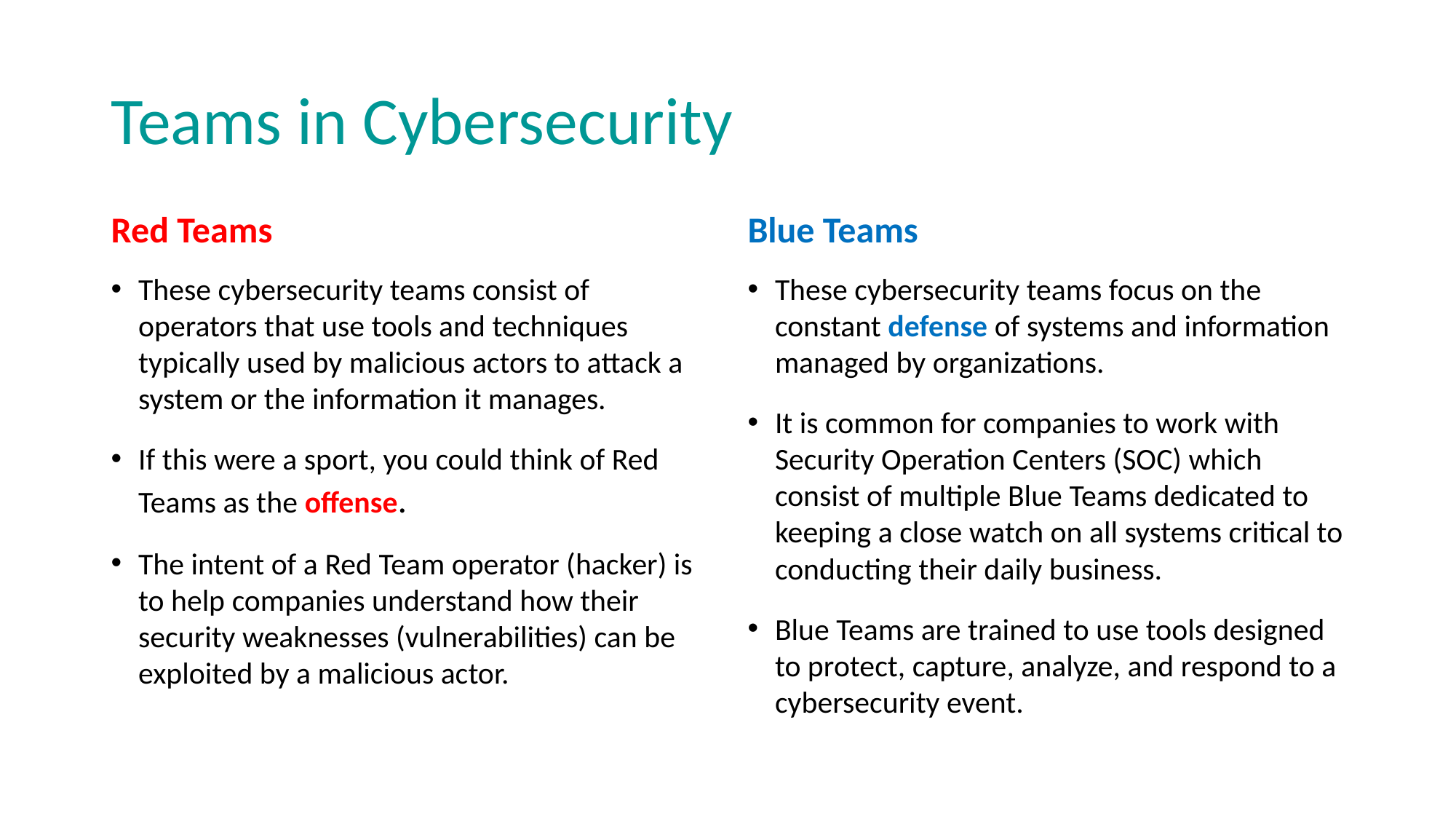

# Teams in Cybersecurity
Red Teams
Blue Teams
These cybersecurity teams consist of operators that use tools and techniques typically used by malicious actors to attack a system or the information it manages.
If this were a sport, you could think of Red Teams as the offense.
The intent of a Red Team operator (hacker) is to help companies understand how their security weaknesses (vulnerabilities) can be exploited by a malicious actor.
These cybersecurity teams focus on the constant defense of systems and information managed by organizations.
It is common for companies to work with Security Operation Centers (SOC) which consist of multiple Blue Teams dedicated to keeping a close watch on all systems critical to conducting their daily business.
Blue Teams are trained to use tools designed to protect, capture, analyze, and respond to a cybersecurity event.